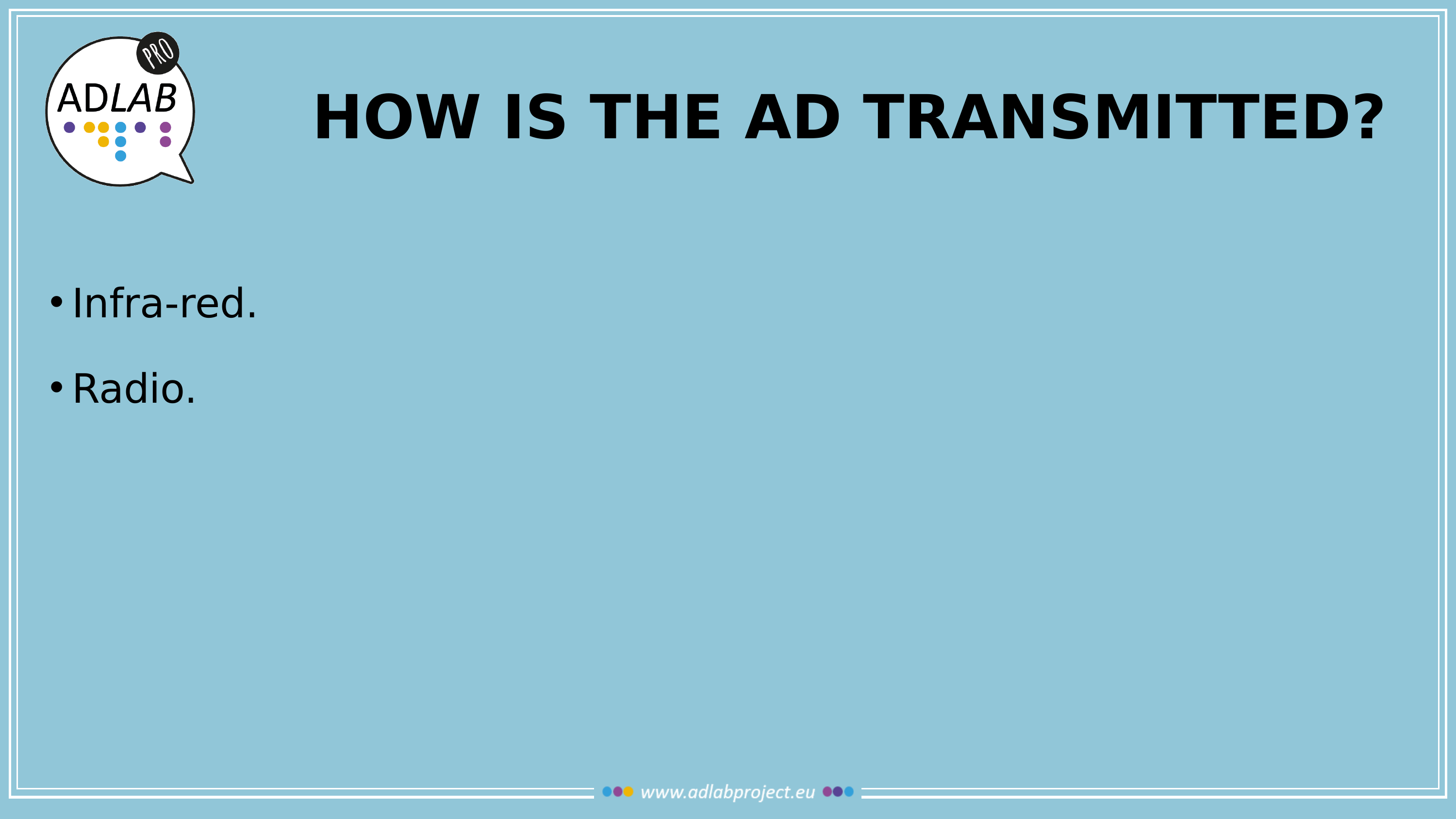

# How is the AD transmitted?
Infra-red.
Radio.